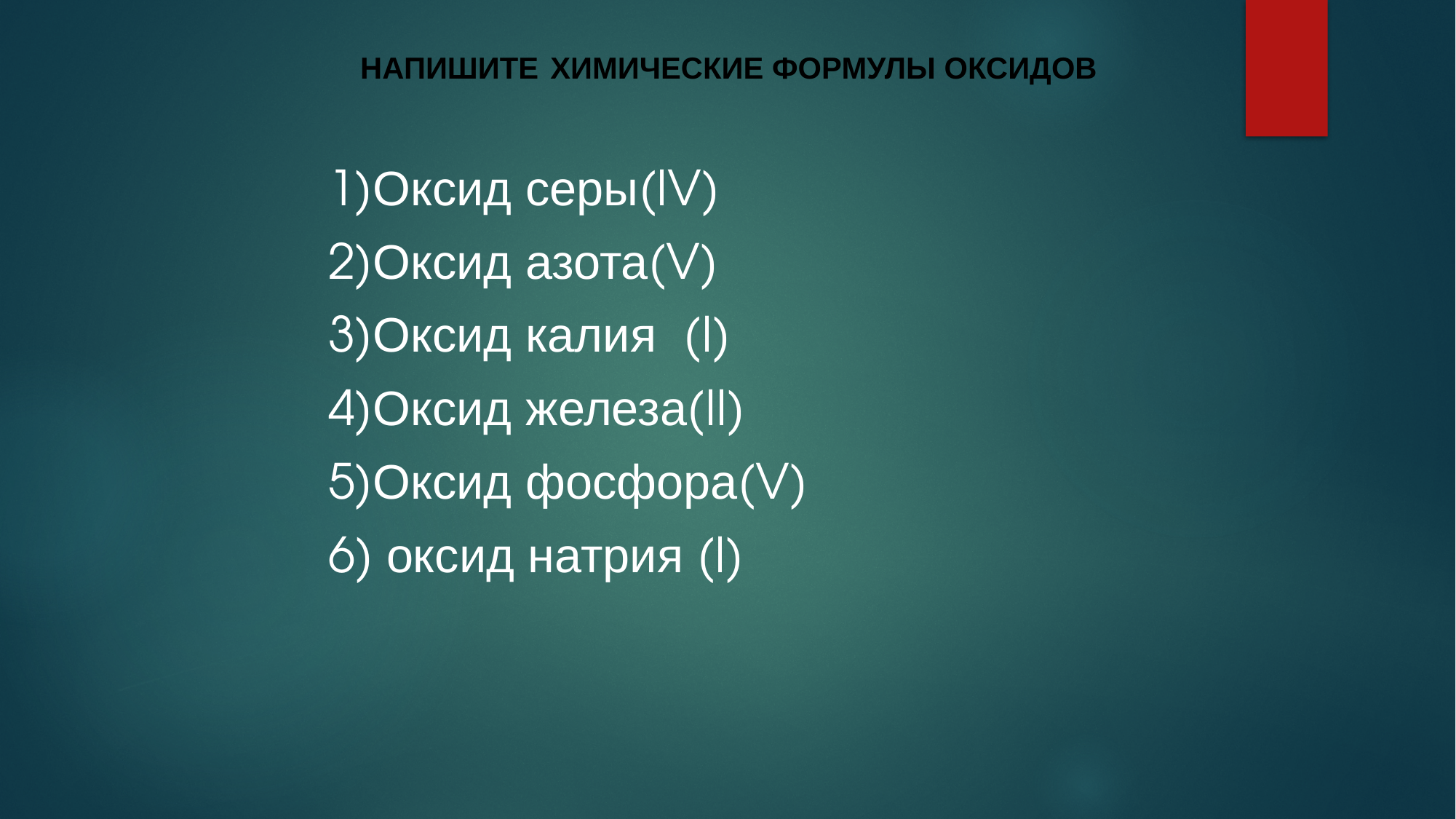

# НАПИШИТЕ ХИМИЧЕСКИЕ ФОРМУЛЫ ОКСИДОВ
      1)Оксид серы(IV)
      2)Оксид азота(V)
      3)Оксид калия  (I)
      4)Оксид железа(II)
      5)Оксид фосфора(V)
      6) оксид натрия (I)